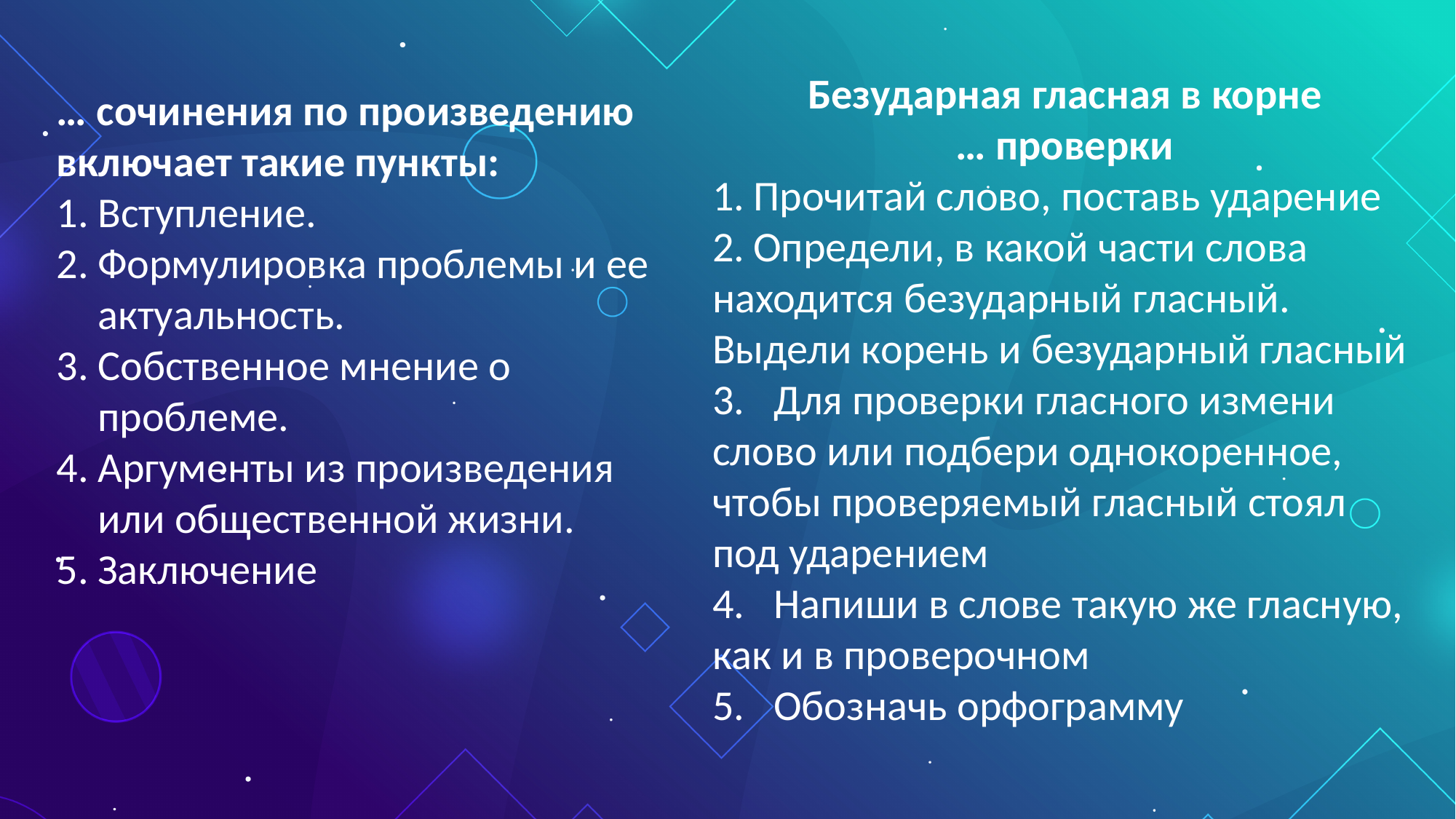

Безударная гласная в корне
… проверки
Прочитай слово, поставь ударение
Определи, в какой части слова
находится безударный гласный.
Выдели корень и безударный гласный
Для проверки гласного измени
слово или подбери однокоренное, чтобы проверяемый гласный стоял под ударением
Напиши в слове такую же гласную,
как и в проверочном
Обозначь орфограмму
… сочинения по произведению включает такие пункты:
Вступление.
Формулировка проблемы и ее актуальность.
Собственное мнение о проблеме.
Аргументы из произведения или общественной жизни.
Заключение